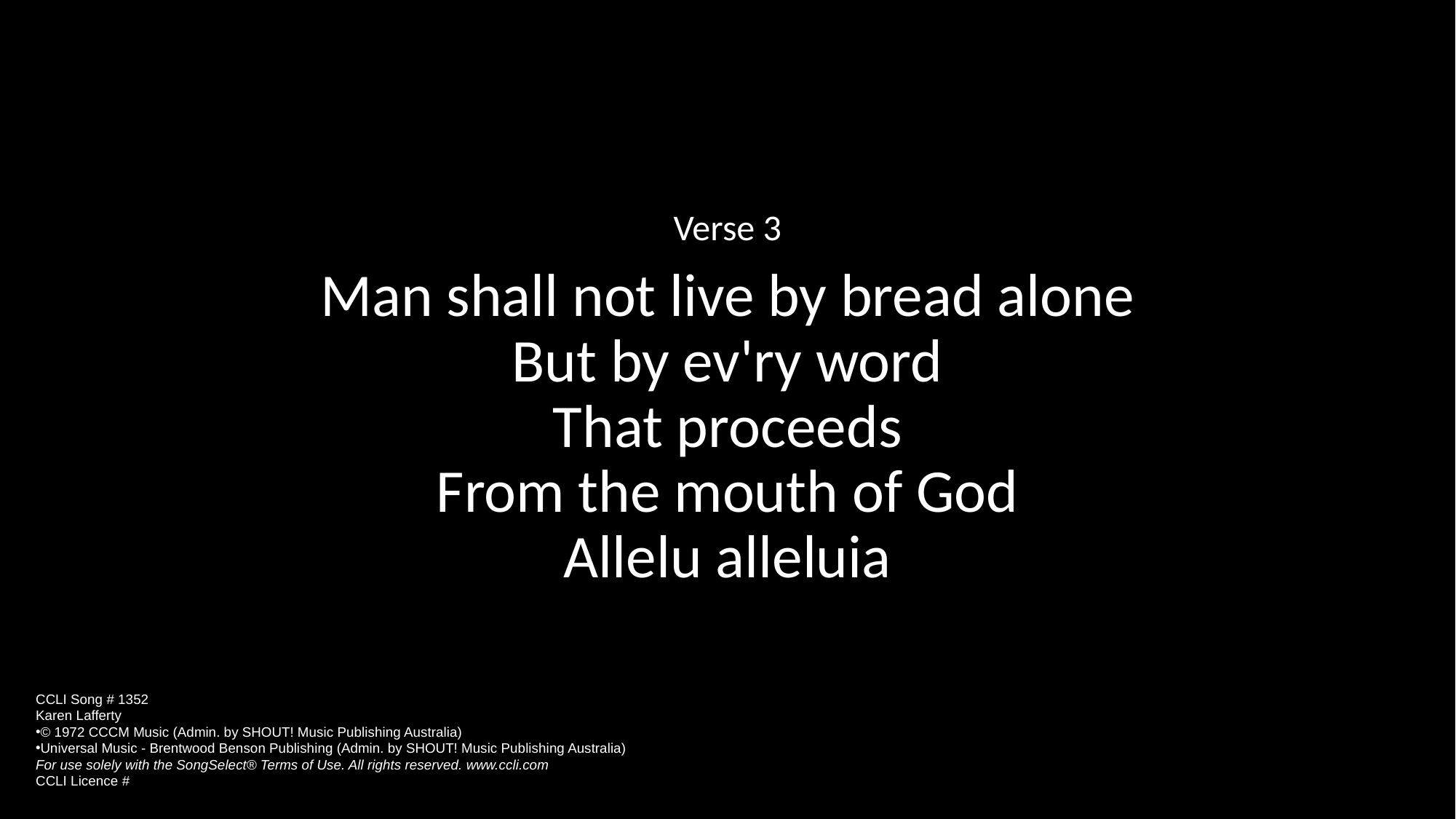

Verse 3
Man shall not live by bread alone
But by ev'ry word
That proceeds
From the mouth of God
Allelu alleluia
CCLI Song # 1352
Karen Lafferty
© 1972 CCCM Music (Admin. by SHOUT! Music Publishing Australia)
Universal Music - Brentwood Benson Publishing (Admin. by SHOUT! Music Publishing Australia)
For use solely with the SongSelect® Terms of Use. All rights reserved. www.ccli.com
CCLI Licence #